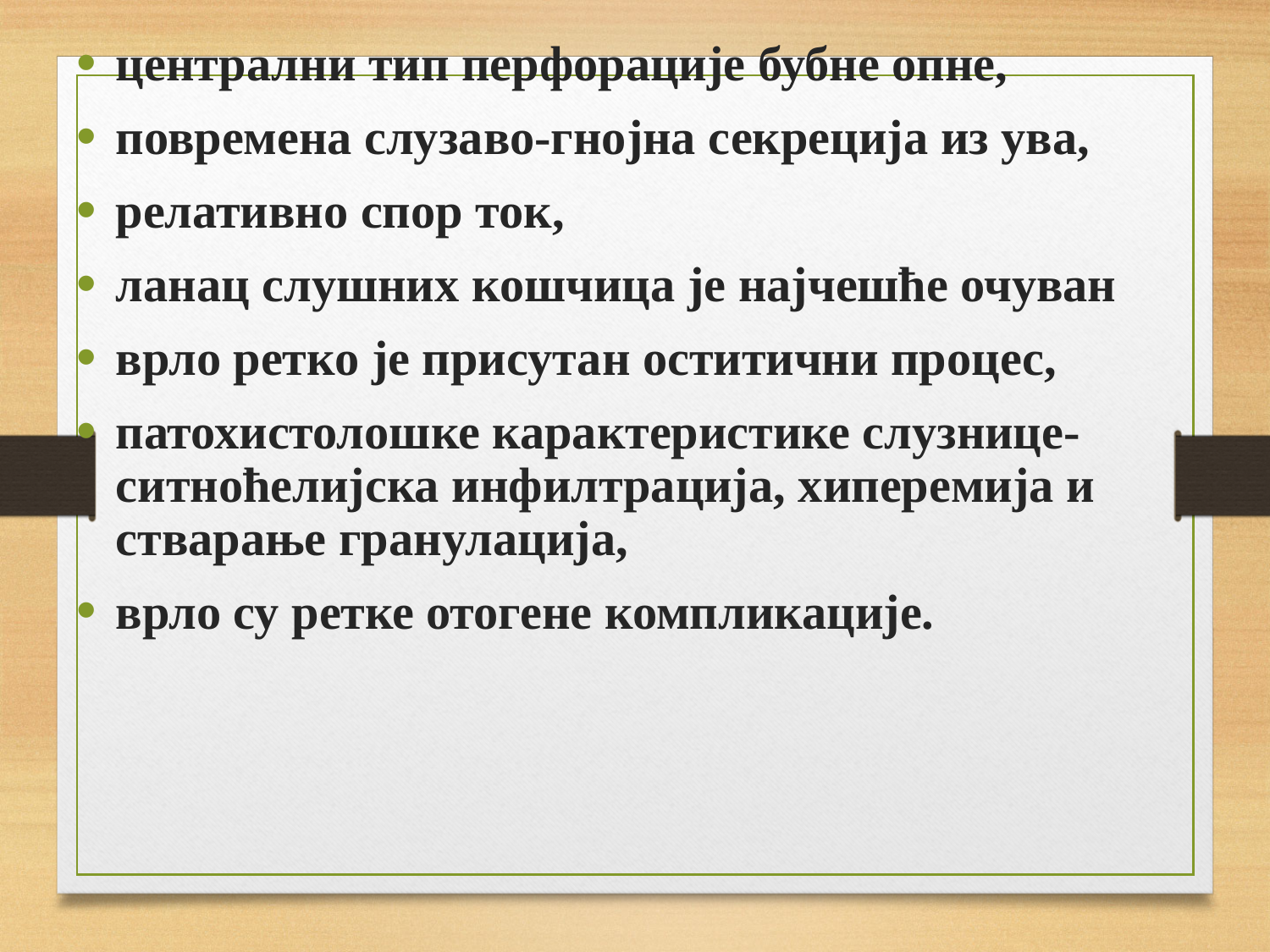

централни тип перфорације бубне опне,
повремена слузаво-гнојна секреција из ува,
релативно спор ток,
ланац слушних кошчица је најчешће очуван
врло ретко је присутан оститични процес,
патохистолошке карактеристике слузнице- ситноћелијска инфилтрација, хиперемија и стварање гранулација,
врло су ретке отогене компликације.